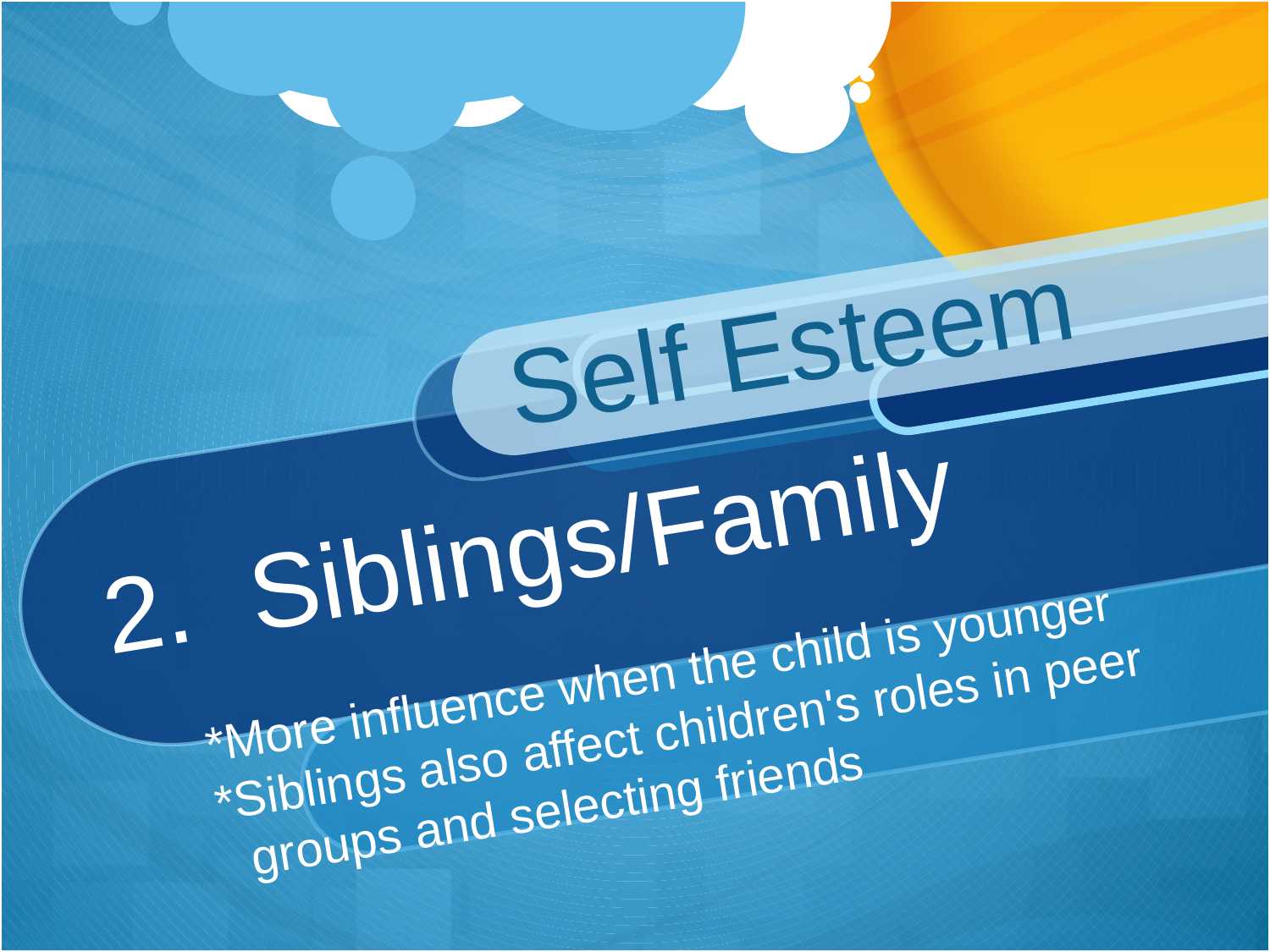

Self Esteem
# 2.  Siblings/Family
*More influence when the child is younger
*Siblings also affect children's roles in peer
  groups and selecting friends